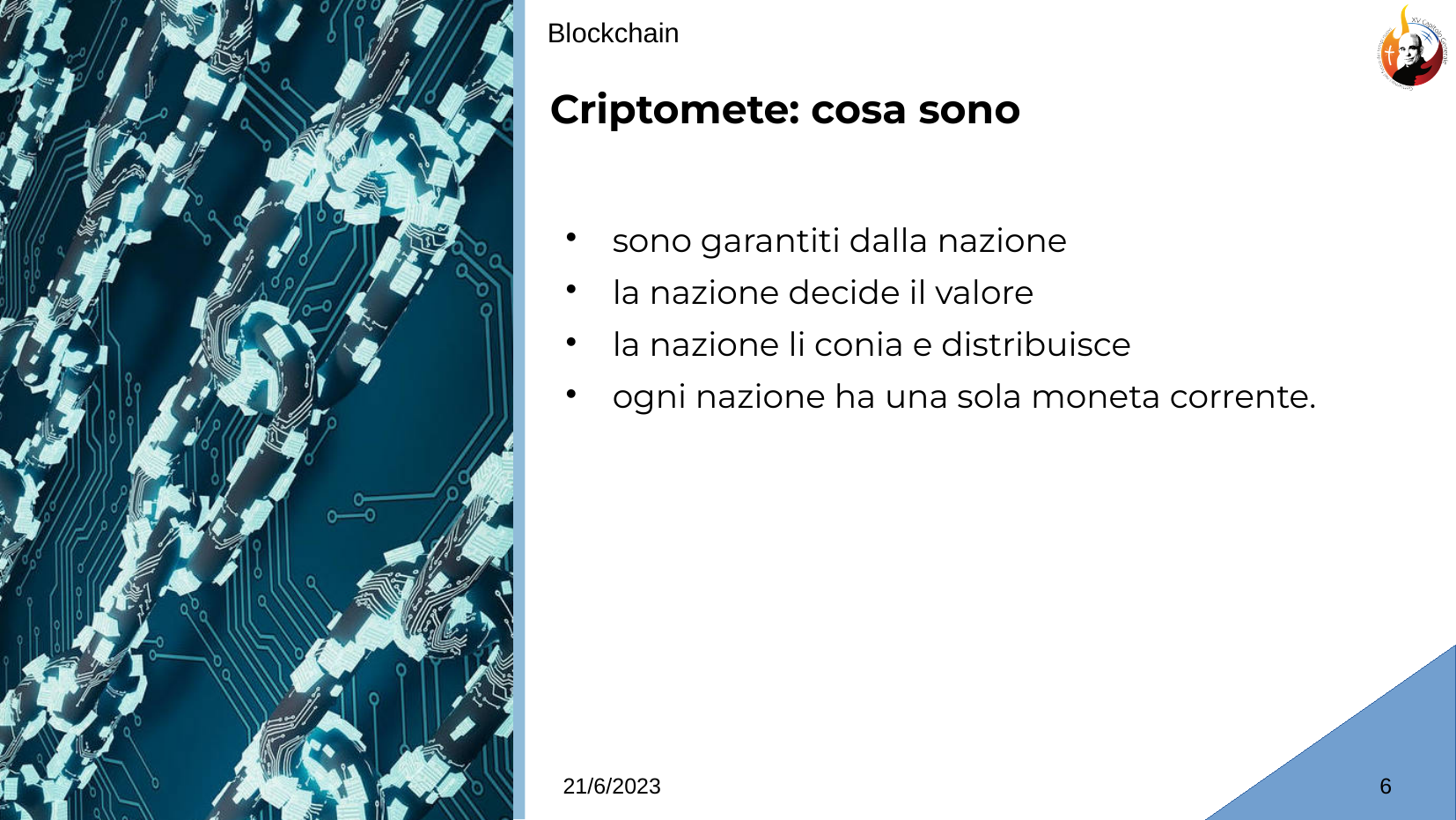

Blockchain
Criptomete: cosa sono
# sono garantiti dalla nazione
la nazione decide il valore
la nazione li conia e distribuisce
ogni nazione ha una sola moneta corrente.